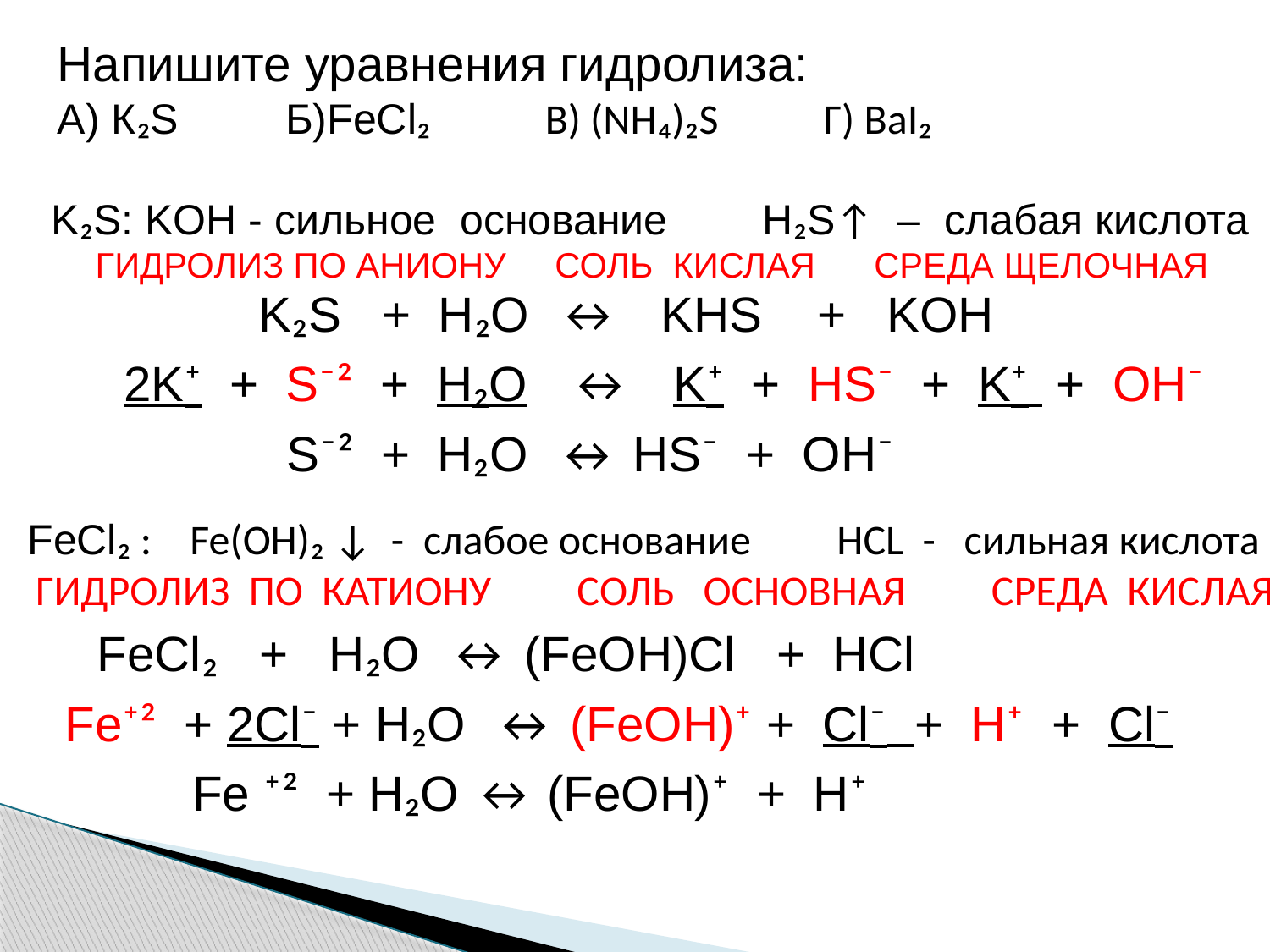

Напишите уравнения гидролиза:
А) К₂S         Б)FeCl₂            В) (NH₄)₂S           Г) BaI₂
K₂S: KOH - сильное  основание        H₂S↑  –  слабая кислота
     ГИДРОЛИЗ ПО АНИОНУ     СОЛЬ  КИСЛАЯ      СРЕДА ЩЕЛОЧНАЯ
      K₂S   +  H₂O  ↔   KHS    +   KOH
2K⁺  +  S⁻²  +  H₂O   ↔   K⁺  +  HS⁻  +  K⁺  +  OH⁻
S⁻²  +  H₂O  ↔ HS⁻  +  OH⁻
FeCl₂ :    Fe(OH)₂ ↓  -  слабое основание         HCL  -   сильная кислота
 ГИДРОЛИЗ  ПО  КАТИОНУ         СОЛЬ   ОСНОВНАЯ         СРЕДА  КИСЛАЯ
FeCl₂   +   H₂O  ↔ (FeOH)Cl   +  HCl
Fe⁺²  + 2Cl⁻ + H₂O  ↔ (FeOH)⁺ +  Cl⁻  +  H⁺  +  Cl⁻
Fe ⁺²  + H₂O ↔ (FeOH)⁺  +  H⁺